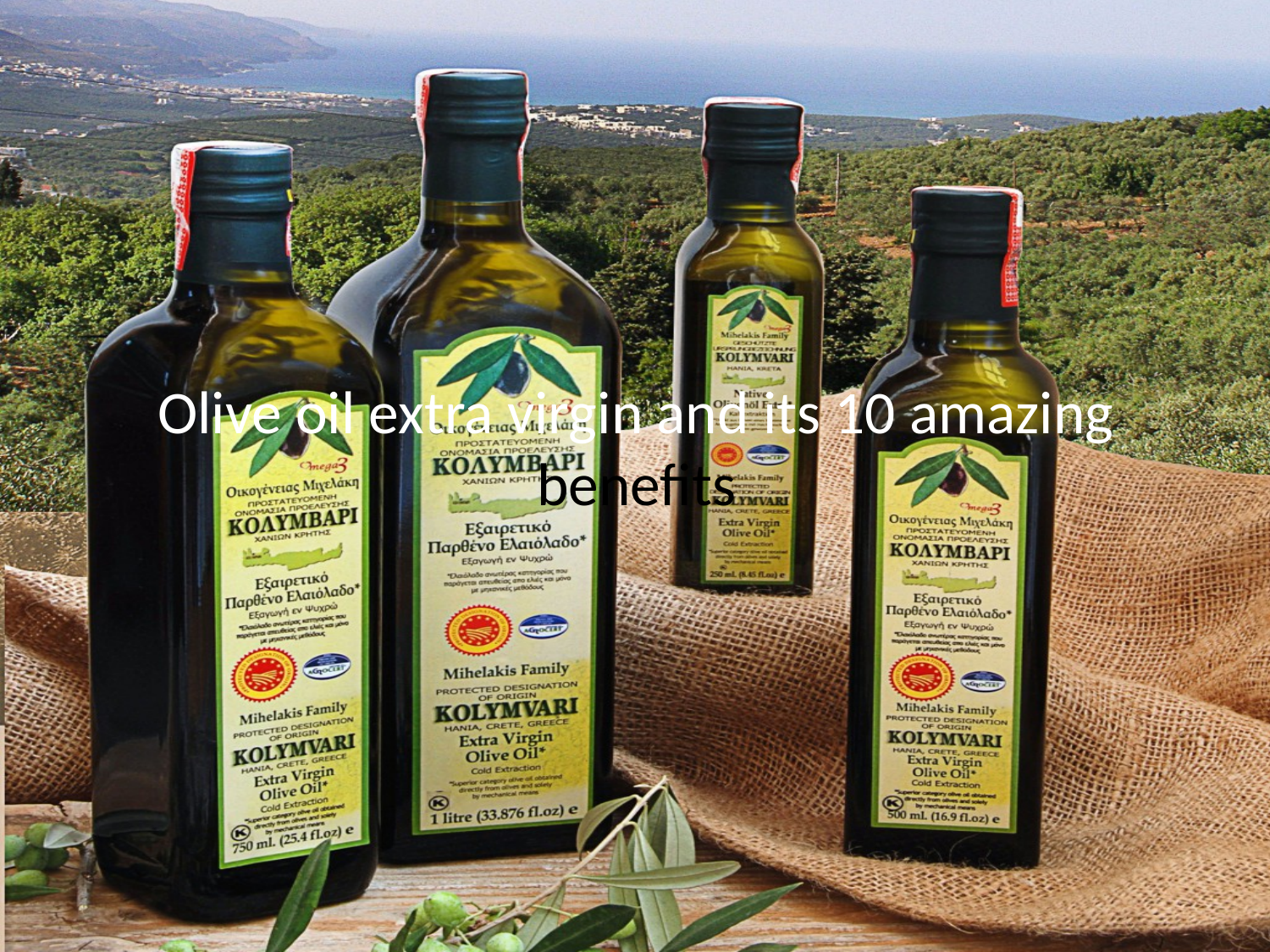

# Olive oil extra virgin and its 10 amazing benefits